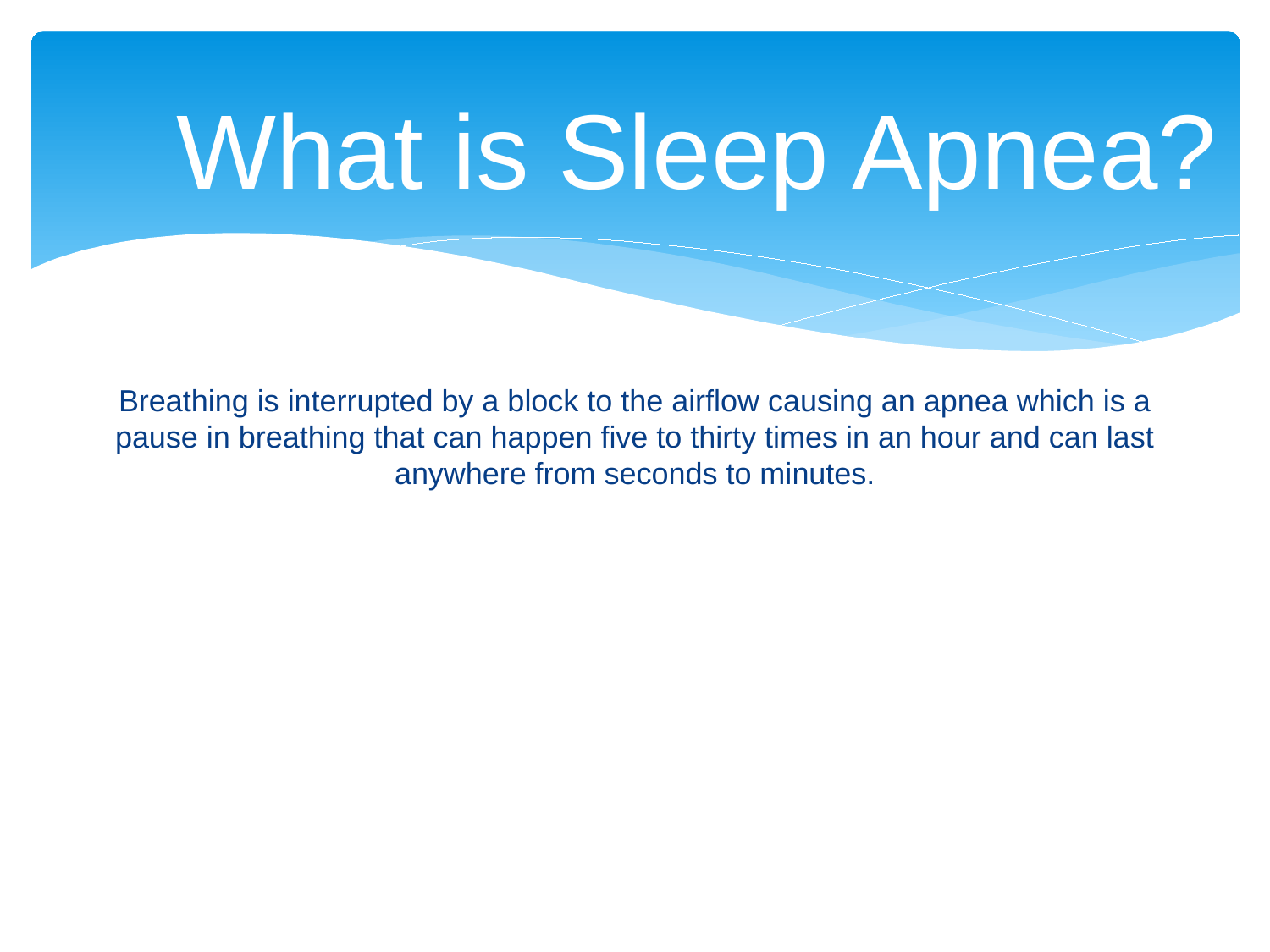

What is Sleep Apnea?
# Breathing is interrupted by a block to the airflow causing an apnea which is a pause in breathing that can happen five to thirty times in an hour and can last anywhere from seconds to minutes.